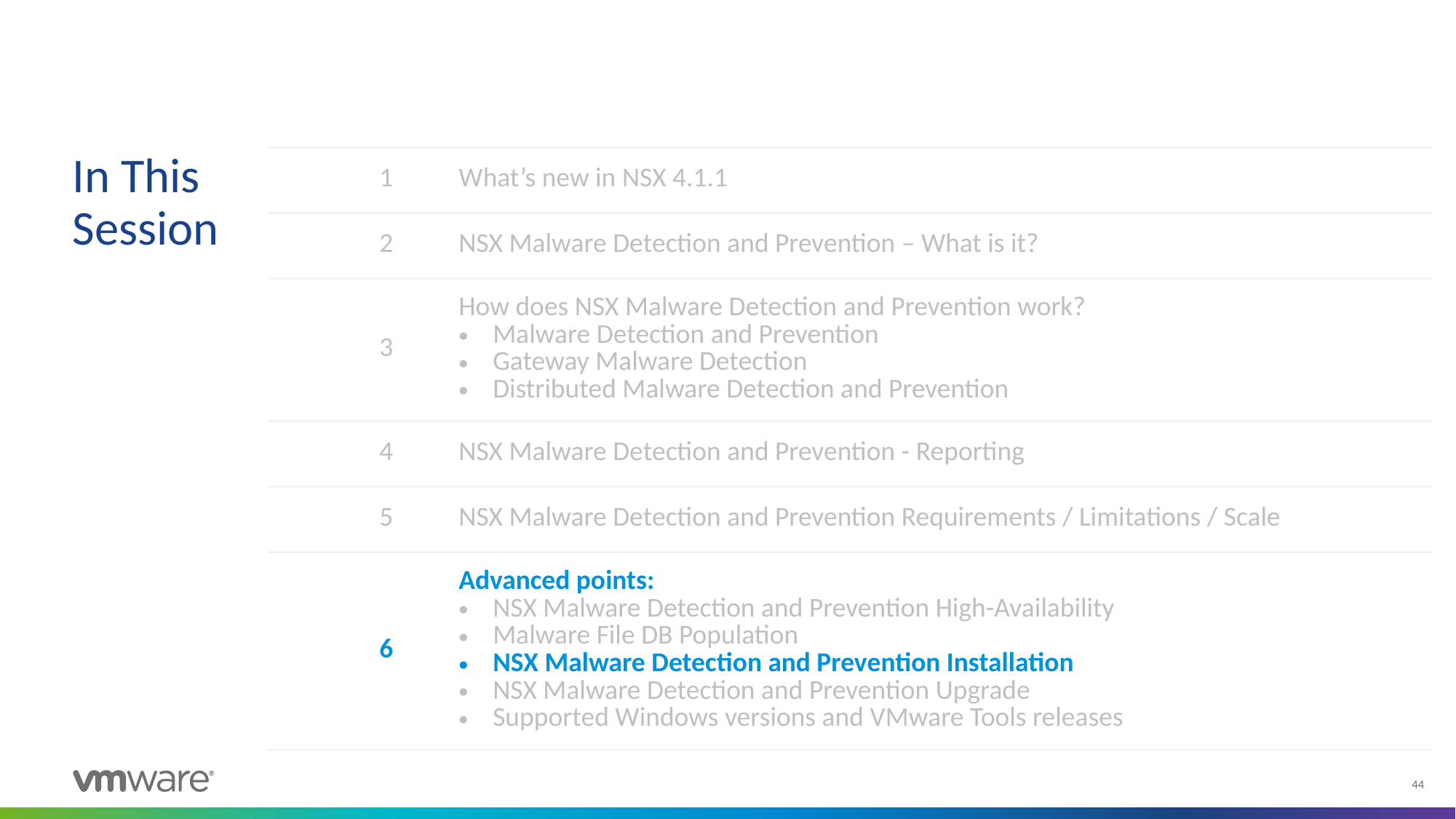

| 1 | What’s new in NSX 4.1.1 |
| --- | --- |
| 2 | NSX Malware Detection and Prevention – What is it? |
| 3 | How does NSX Malware Detection and Prevention work? Malware Detection and Prevention Gateway Malware Detection Distributed Malware Detection and Prevention |
| 4 | NSX Malware Detection and Prevention - Reporting |
| 5 | NSX Malware Detection and Prevention Requirements / Limitations / Scale |
| 6 | Advanced points: NSX Malware Detection and Prevention High-Availability Malware File DB Population NSX Malware Detection and Prevention Installation NSX Malware Detection and Prevention Upgrade Supported Windows versions and VMware Tools releases |